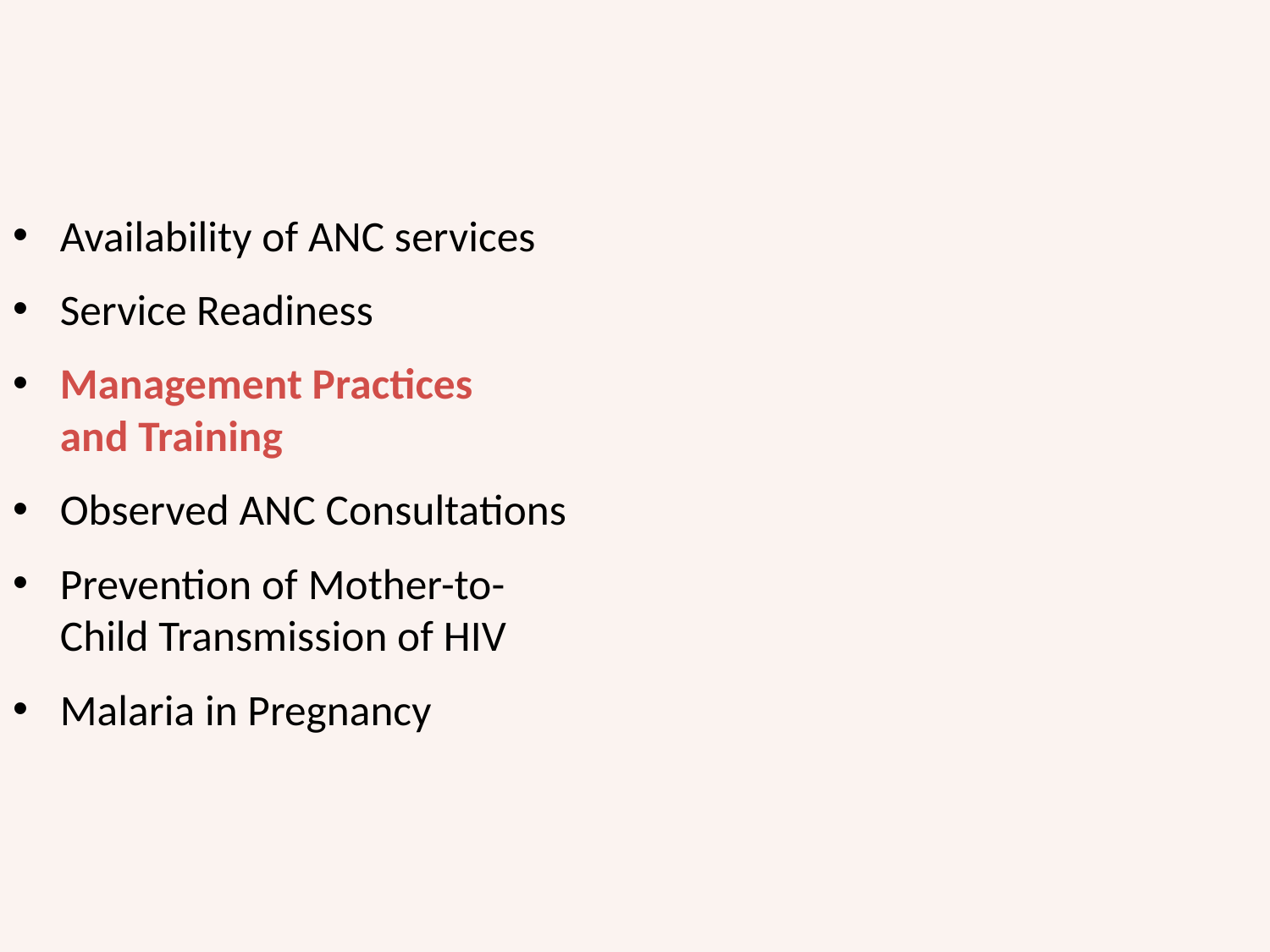

Availability of ANC services
Service Readiness
Management Practices
and Training
Observed ANC Consultations
Prevention of Mother-to-Child Transmission of HIV
Malaria in Pregnancy